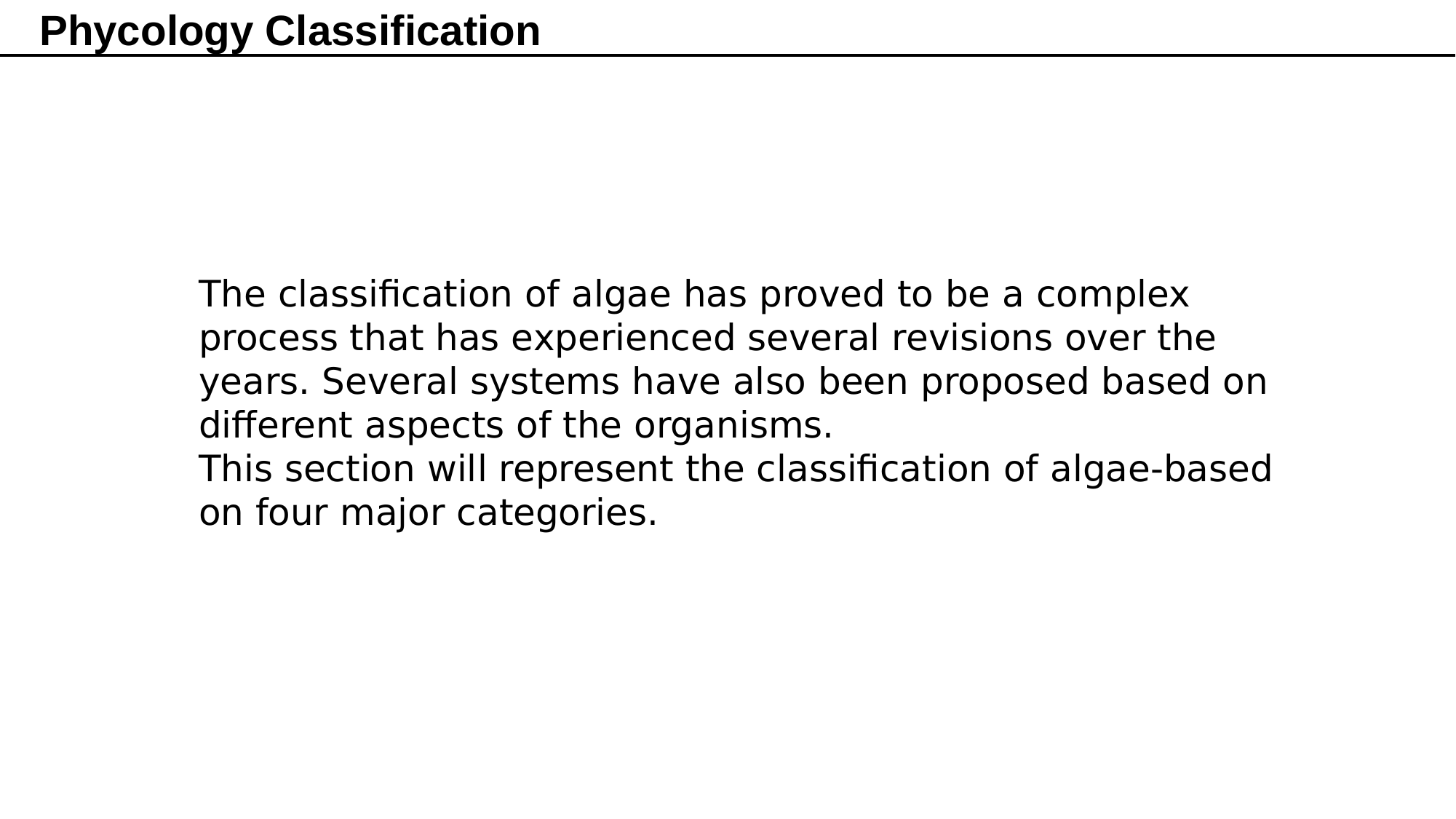

Phycology Classification

The classification of algae has proved to be a complex process that has experienced several revisions over the years. Several systems have also been proposed based on different aspects of the organisms.
This section will represent the classification of algae-based on four major categories.